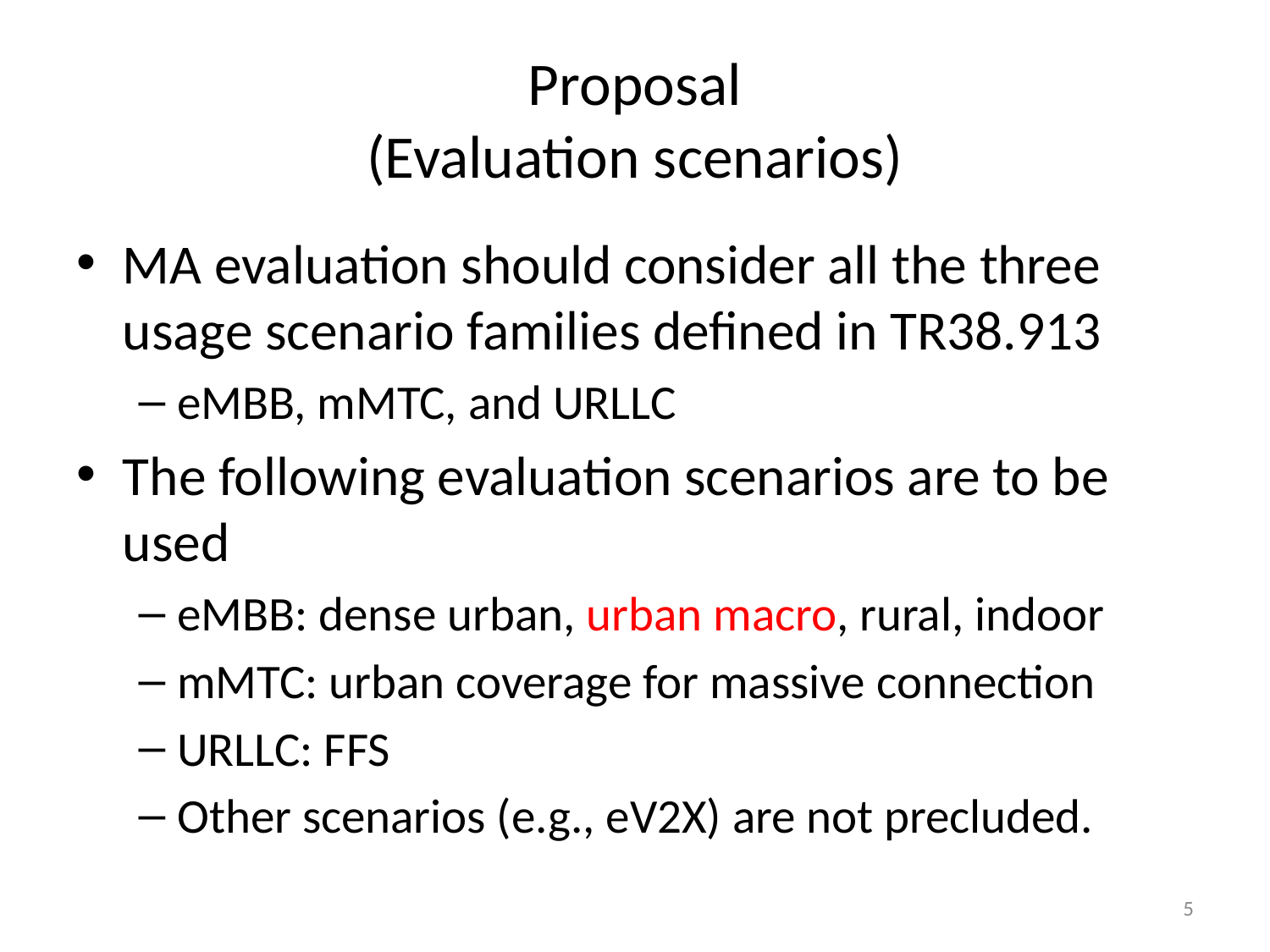

# Proposal (Evaluation scenarios)
MA evaluation should consider all the three usage scenario families defined in TR38.913
eMBB, mMTC, and URLLC
The following evaluation scenarios are to be used
eMBB: dense urban, urban macro, rural, indoor
mMTC: urban coverage for massive connection
URLLC: FFS
Other scenarios (e.g., eV2X) are not precluded.

5